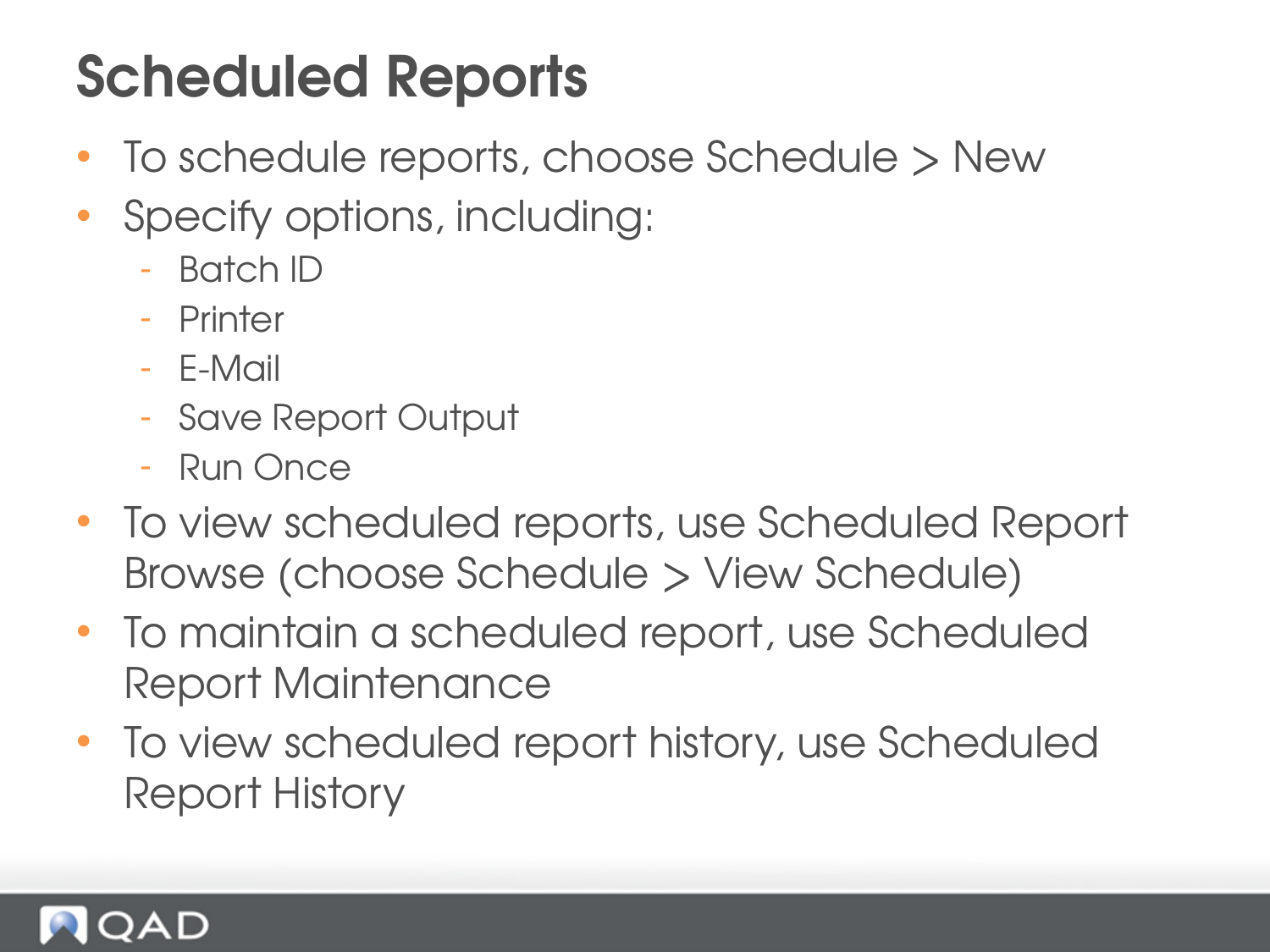

# Scheduled Reports
To schedule reports, choose Schedule > New
Specify options, including:
Batch ID
Printer
E-Mail
Save Report Output
Run Once
To view scheduled reports, use Scheduled Report Browse (choose Schedule > View Schedule)
To maintain a scheduled report, use Scheduled Report Maintenance
To view scheduled report history, use Scheduled Report History